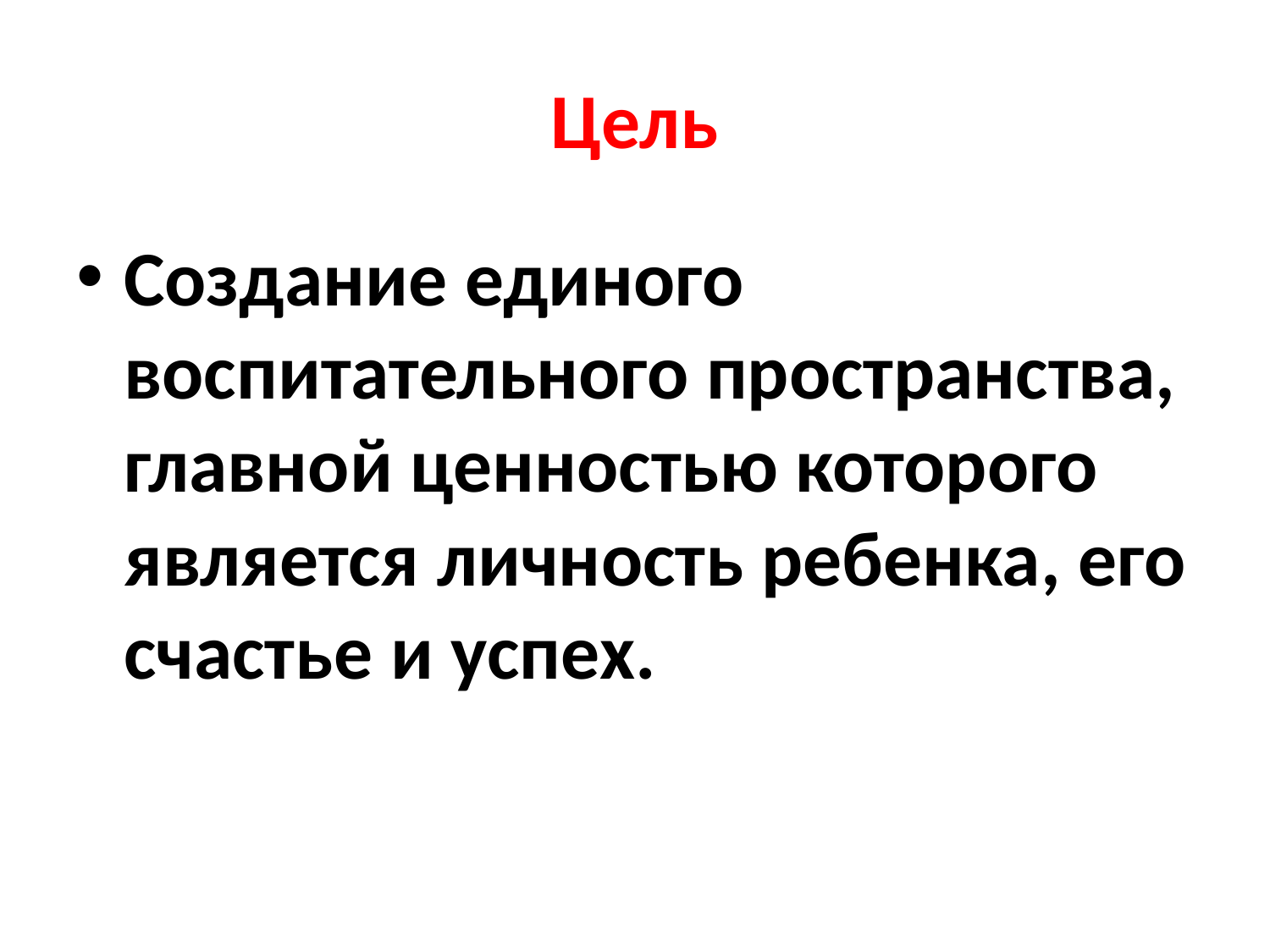

# Цель
Создание единого воспитательного пространства, главной ценностью которого является личность ребенка, его счастье и успех.